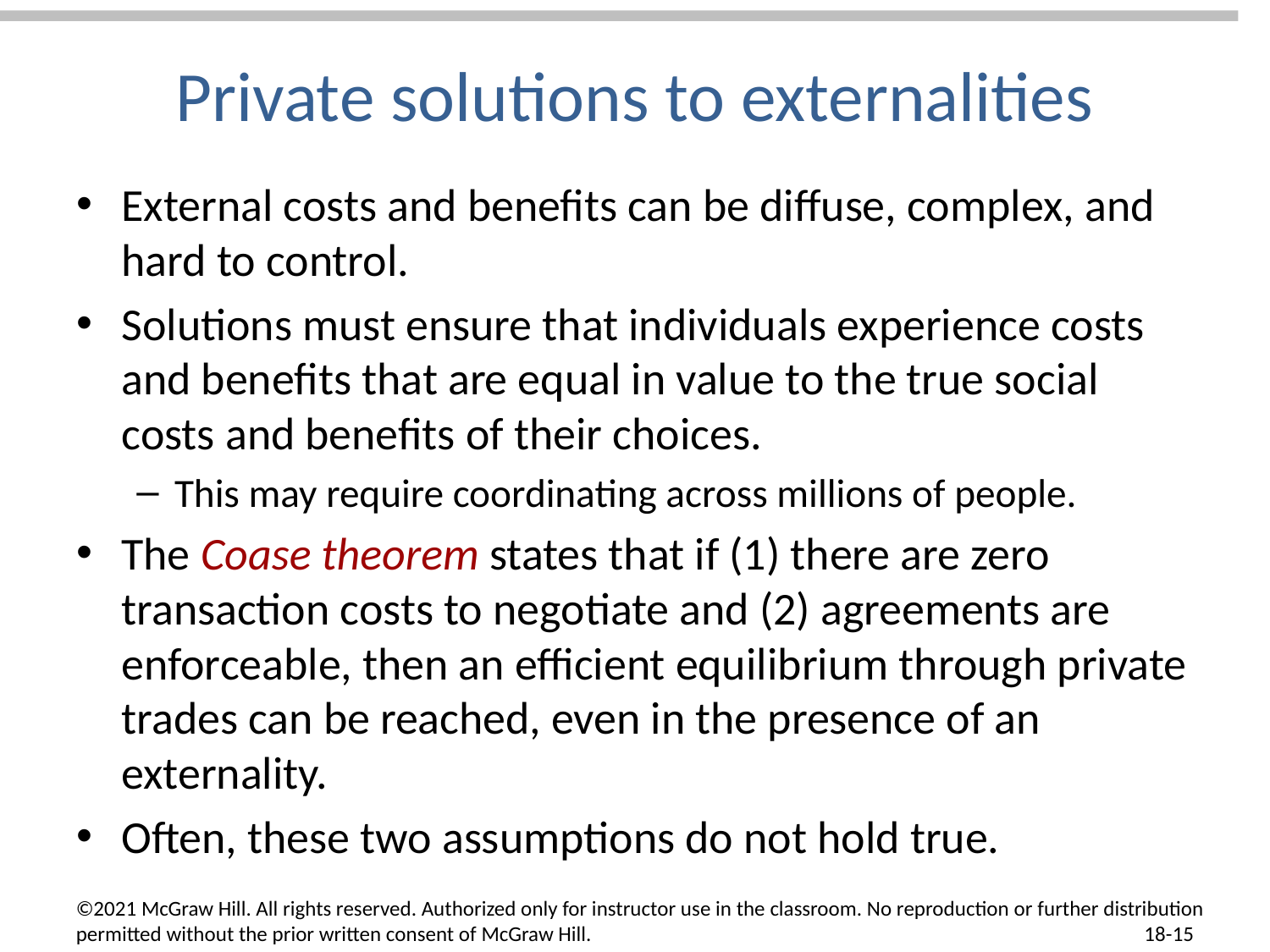

# Private solutions to externalities
External costs and benefits can be diffuse, complex, and hard to control.
Solutions must ensure that individuals experience costs and benefits that are equal in value to the true social costs and benefits of their choices.
This may require coordinating across millions of people.
The Coase theorem states that if (1) there are zero transaction costs to negotiate and (2) agreements are enforceable, then an efficient equilibrium through private trades can be reached, even in the presence of an externality.
Often, these two assumptions do not hold true.